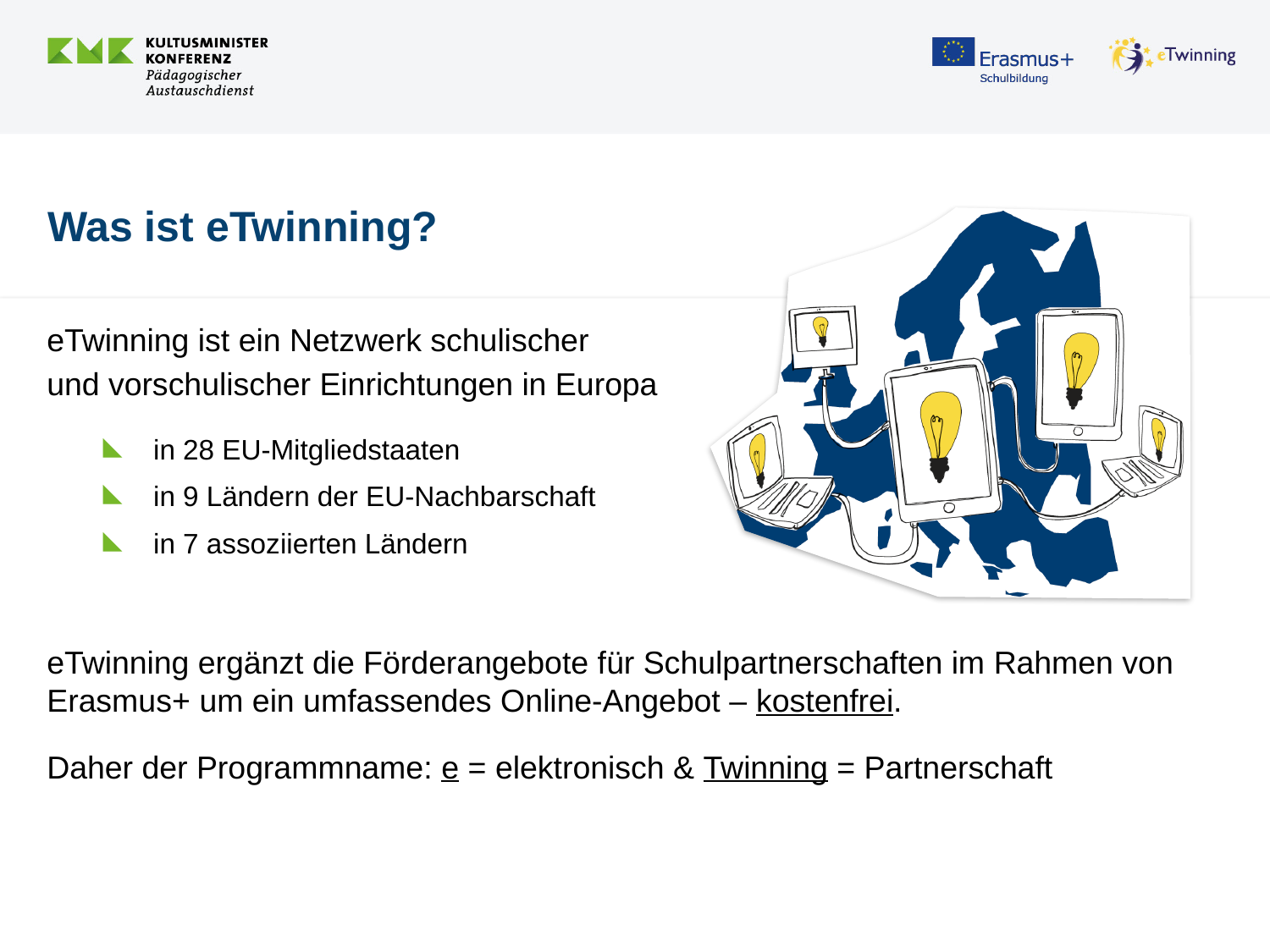

Was ist eTwinning?

eTwinning ist ein Netzwerk schulischer
und vorschulischer Einrichtungen in Europa
in 28 EU-Mitgliedstaaten
in 9 Ländern der EU-Nachbarschaft
in 7 assoziierten Ländern

eTwinning ergänzt die Förderangebote für Schulpartnerschaften im Rahmen von Erasmus+ um ein umfassendes Online-Angebot – kostenfrei.
Daher der Programmname: e = elektronisch & Twinning = Partnerschaft